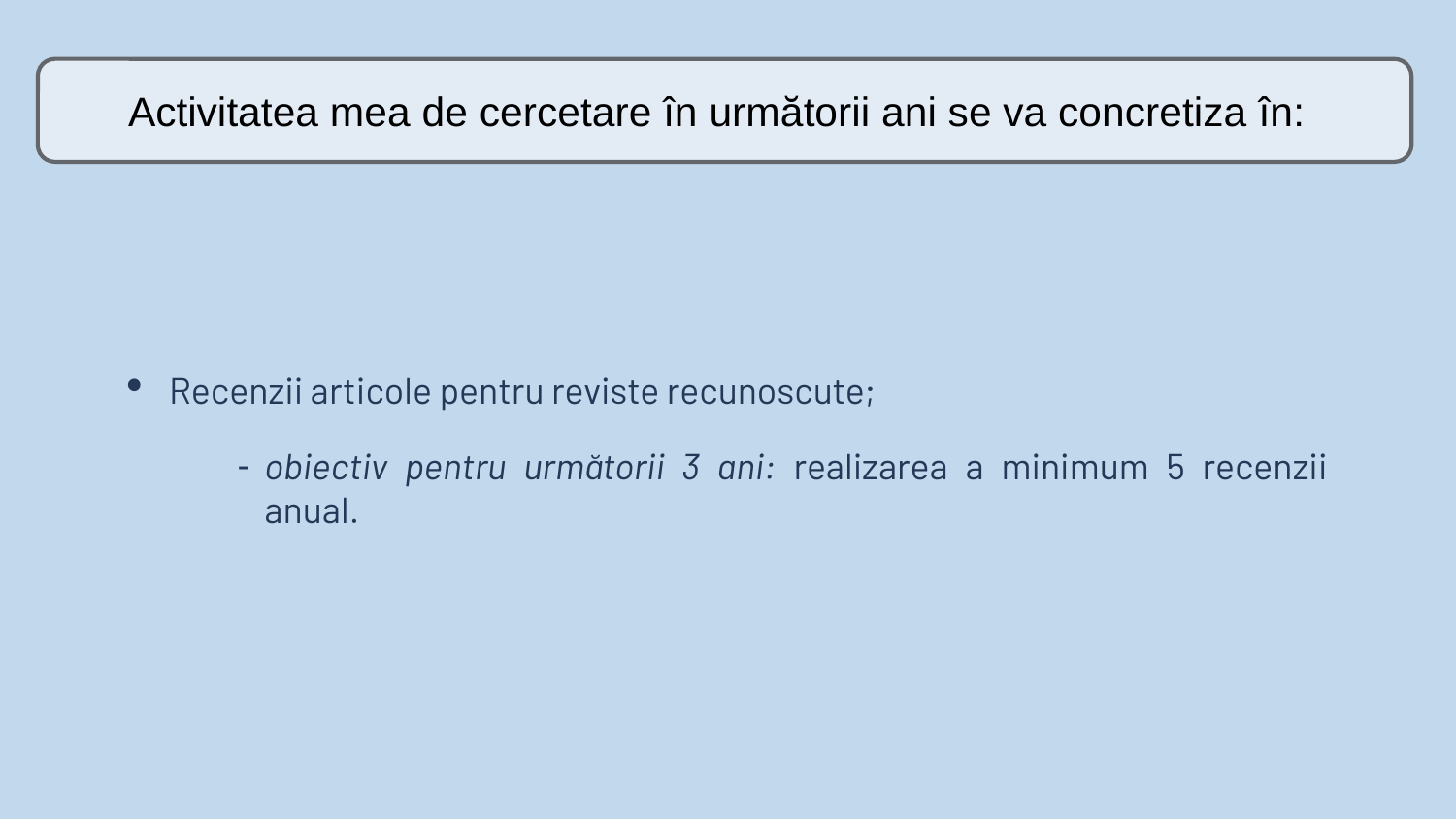

# Activitatea mea de cercetare în următorii ani se va concretiza în:
Recenzii articole pentru reviste recunoscute;
obiectiv pentru următorii 3 ani: realizarea a minimum 5 recenzii anual.